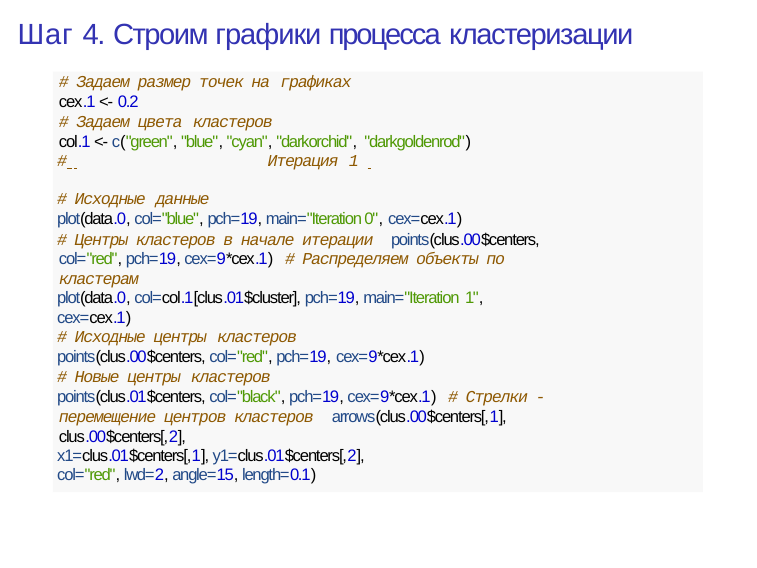

# Шаг 4. Строим графики процесса кластеризации
# Задаем размер точек на графиках
cex.1 <- 0.2
# Задаем цвета кластеров
col.1 <- c("green", "blue", "cyan", "darkorchid",  "darkgoldenrod")
# 	Итерация 1
# Исходные данные
plot(data.0, col="blue", pch=19, main="Iteration 0", cex=cex.1)
# Центры кластеров в начале итерации  points(clus.00$centers, col="red", pch=19, cex=9*cex.1)   # Распределяем объекты по кластерам
plot(data.0, col=col.1[clus.01$cluster], pch=19, main="Iteration 1",
cex=cex.1)
# Исходные центры кластеров
points(clus.00$centers, col="red", pch=19, cex=9*cex.1)
# Новые центры кластеров
points(clus.01$centers, col="black", pch=19, cex=9*cex.1)   # Стрелки - перемещение центров кластеров  arrows(clus.00$centers[,1], clus.00$centers[,2],
x1=clus.01$centers[,1], y1=clus.01$centers[,2],
col="red", lwd=2, angle=15, length=0.1)